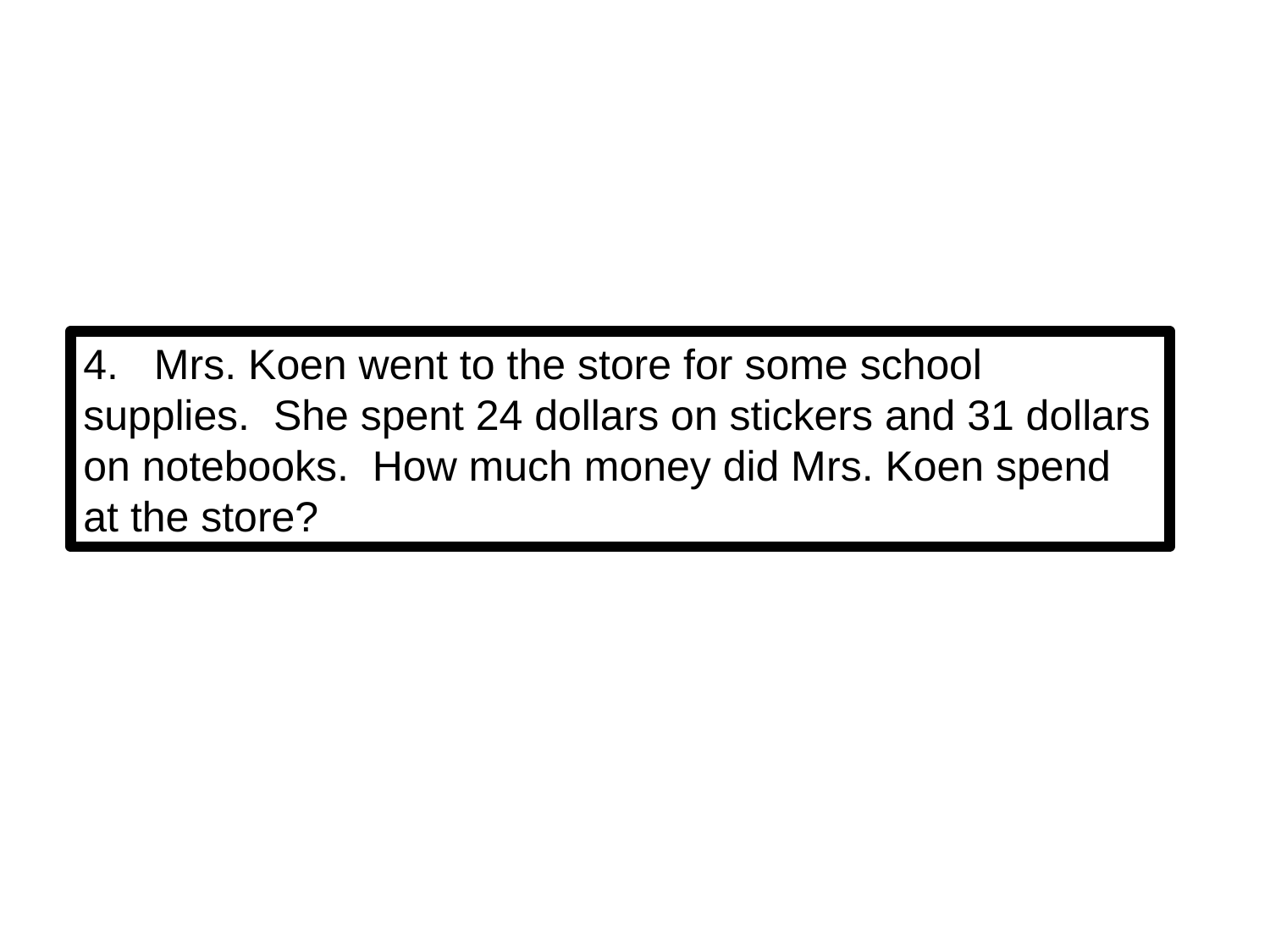

4.   Mrs. Koen went to the store for some school supplies.  She spent 24 dollars on stickers and 31 dollars on notebooks.  How much money did Mrs. Koen spend at the store?